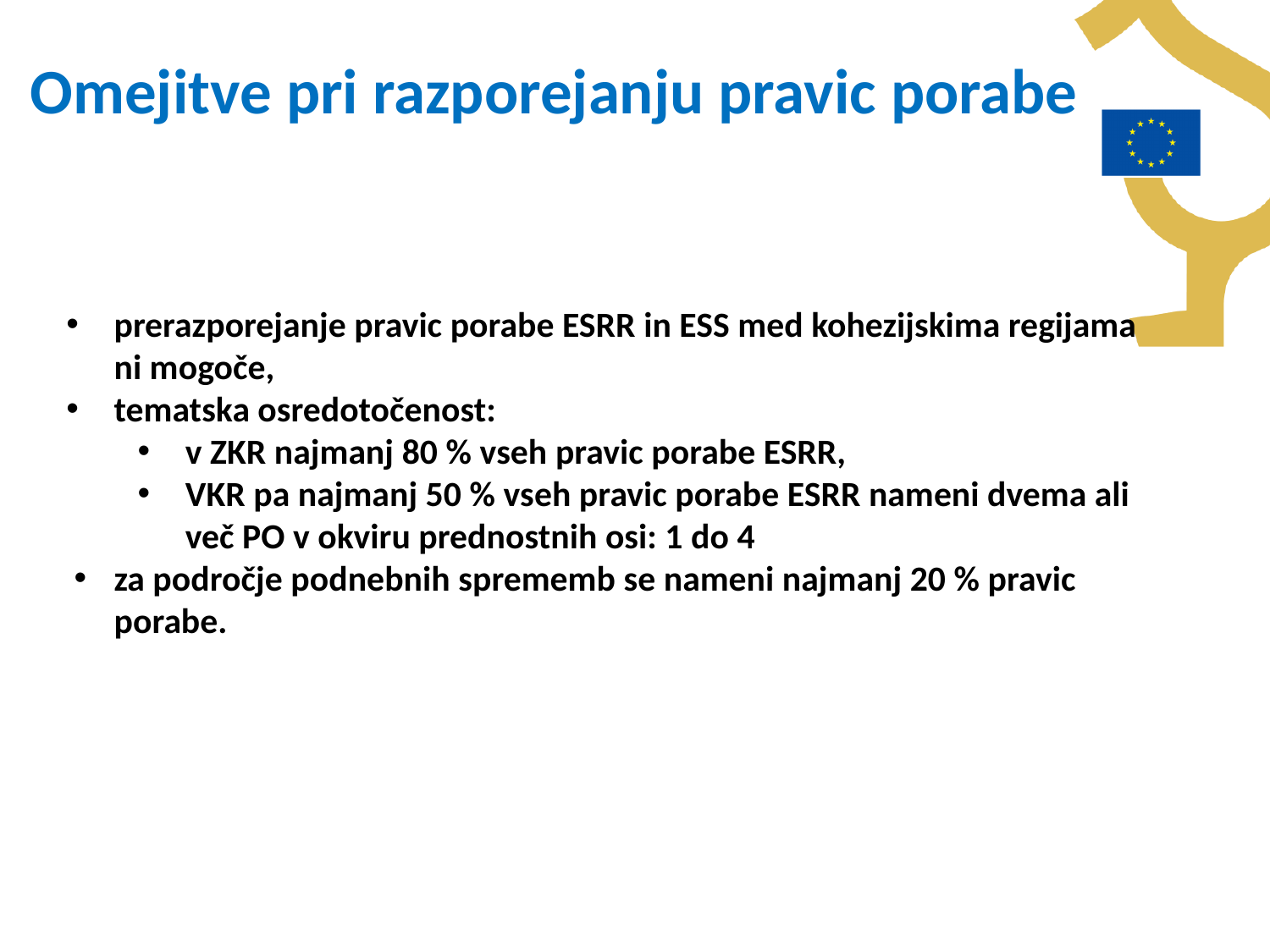

Omejitve pri razporejanju pravic porabe
prerazporejanje pravic porabe ESRR in ESS med kohezijskima regijama ni mogoče,
tematska osredotočenost:
v ZKR najmanj 80 % vseh pravic porabe ESRR,
VKR pa najmanj 50 % vseh pravic porabe ESRR nameni dvema ali več PO v okviru prednostnih osi: 1 do 4
za področje podnebnih sprememb se nameni najmanj 20 % pravic porabe.